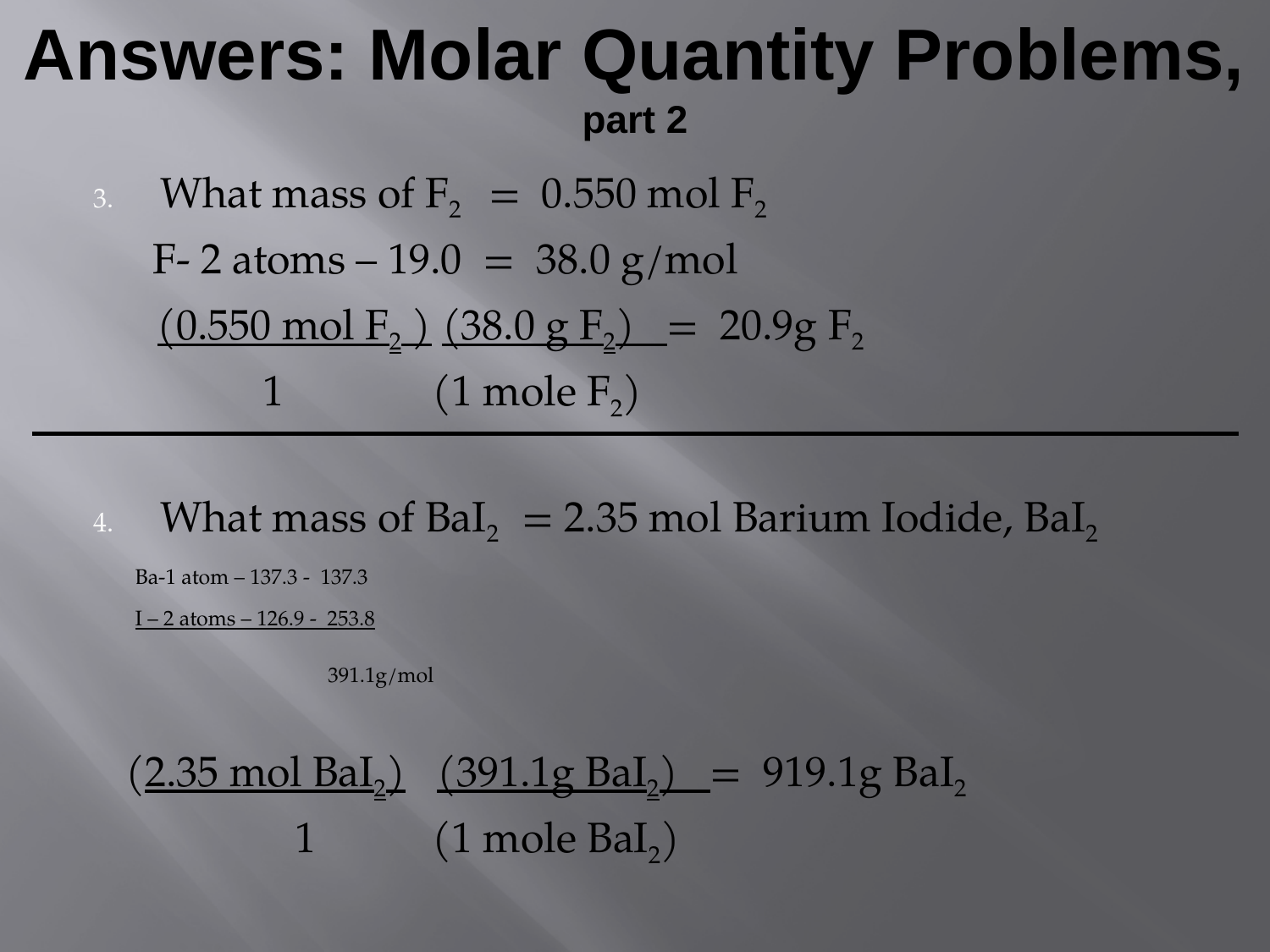

# Answers: Molar Quantity Problems, part 2
What mass of F2   =  0.550 mol F2
      F- 2 atoms – 19.0  =  38.0 g/mol
      (0.550 mol F2 ) (38.0 g F2)   =  20.9g F2
                1              (1 mole F2)

What mass of BaI2   = 2.35 mol Barium Iodide, BaI2
Ba-1 atom – 137.3 -  137.3
I – 2 atoms – 126.9 -  253.8
                                   391.1g/mol

   (2.35 mol BaI2)   (391.1g BaI2)   =  919.1g BaI2
                   1           (1 mole BaI2)